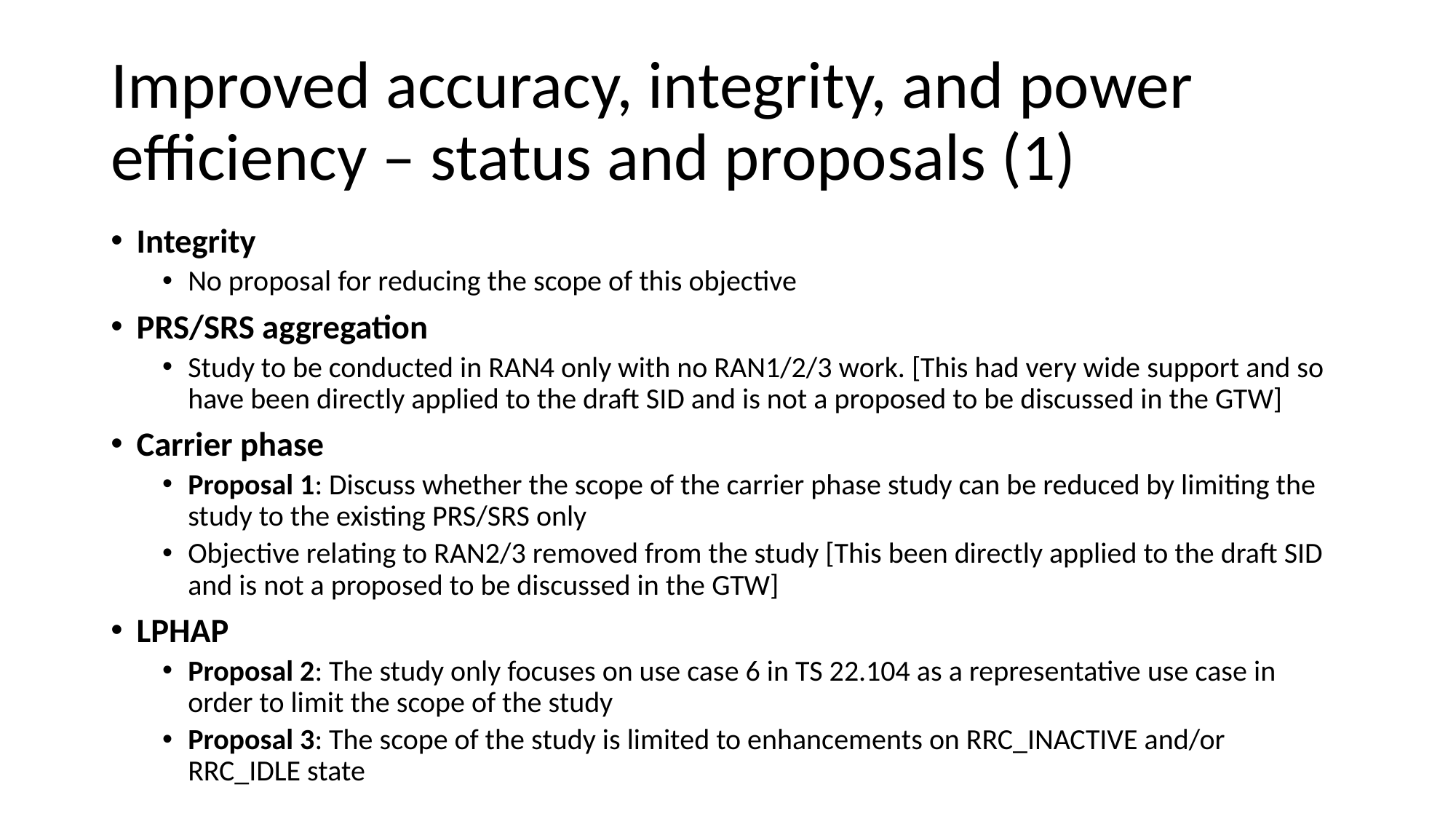

# Improved accuracy, integrity, and power efficiency – status and proposals (1)
Integrity
No proposal for reducing the scope of this objective
PRS/SRS aggregation
Study to be conducted in RAN4 only with no RAN1/2/3 work. [This had very wide support and so have been directly applied to the draft SID and is not a proposed to be discussed in the GTW]
Carrier phase
Proposal 1: Discuss whether the scope of the carrier phase study can be reduced by limiting the study to the existing PRS/SRS only
Objective relating to RAN2/3 removed from the study [This been directly applied to the draft SID and is not a proposed to be discussed in the GTW]
LPHAP
Proposal 2: The study only focuses on use case 6 in TS 22.104 as a representative use case in order to limit the scope of the study
Proposal 3: The scope of the study is limited to enhancements on RRC_INACTIVE and/or RRC_IDLE state